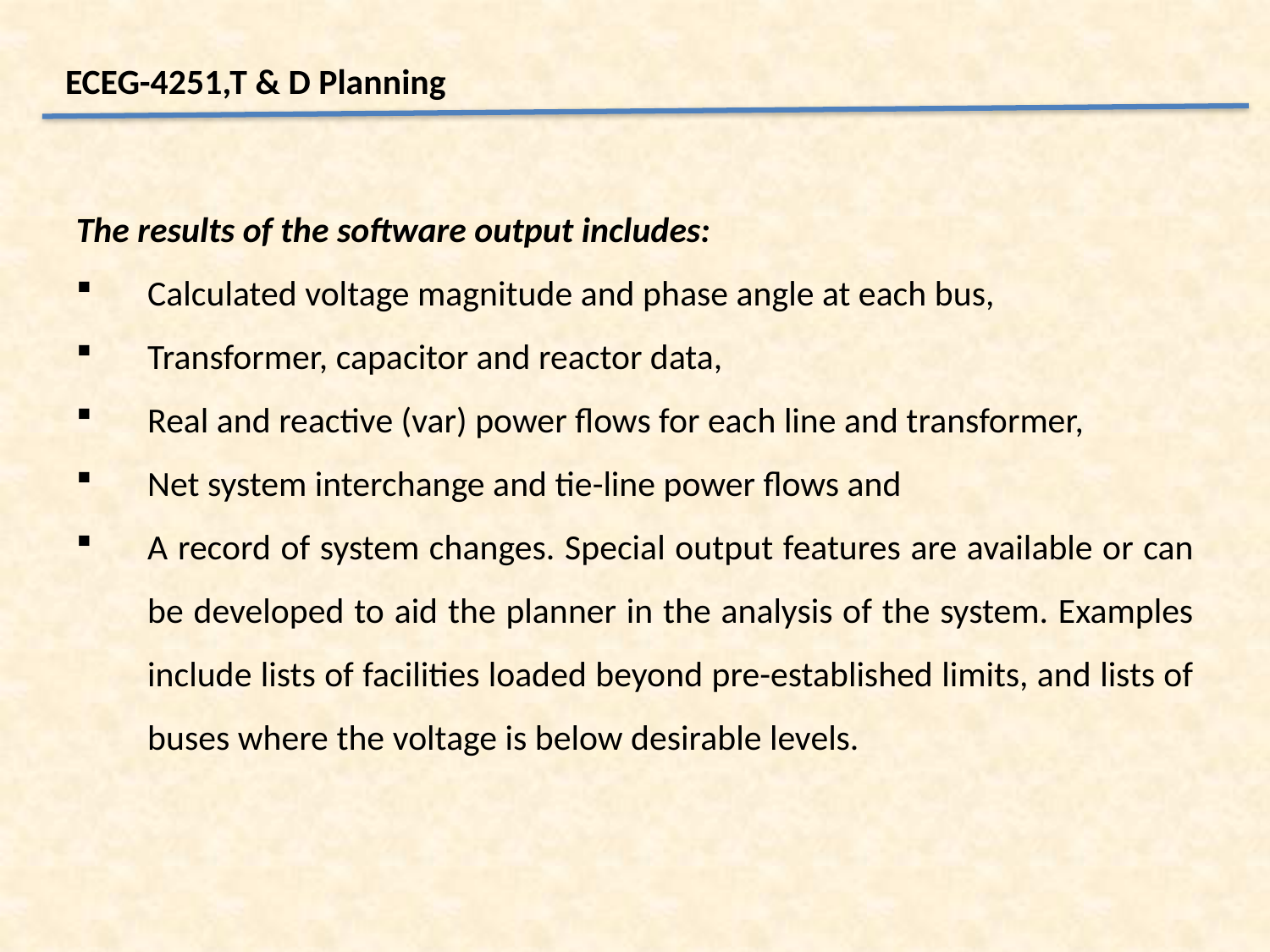

ECEG-4251,T & D Planning
The results of the software output includes:
Calculated voltage magnitude and phase angle at each bus,
Transformer, capacitor and reactor data,
Real and reactive (var) power flows for each line and transformer,
Net system interchange and tie-line power flows and
A record of system changes. Special output features are available or can be developed to aid the planner in the analysis of the system. Examples include lists of facilities loaded beyond pre-established limits, and lists of buses where the voltage is below desirable levels.